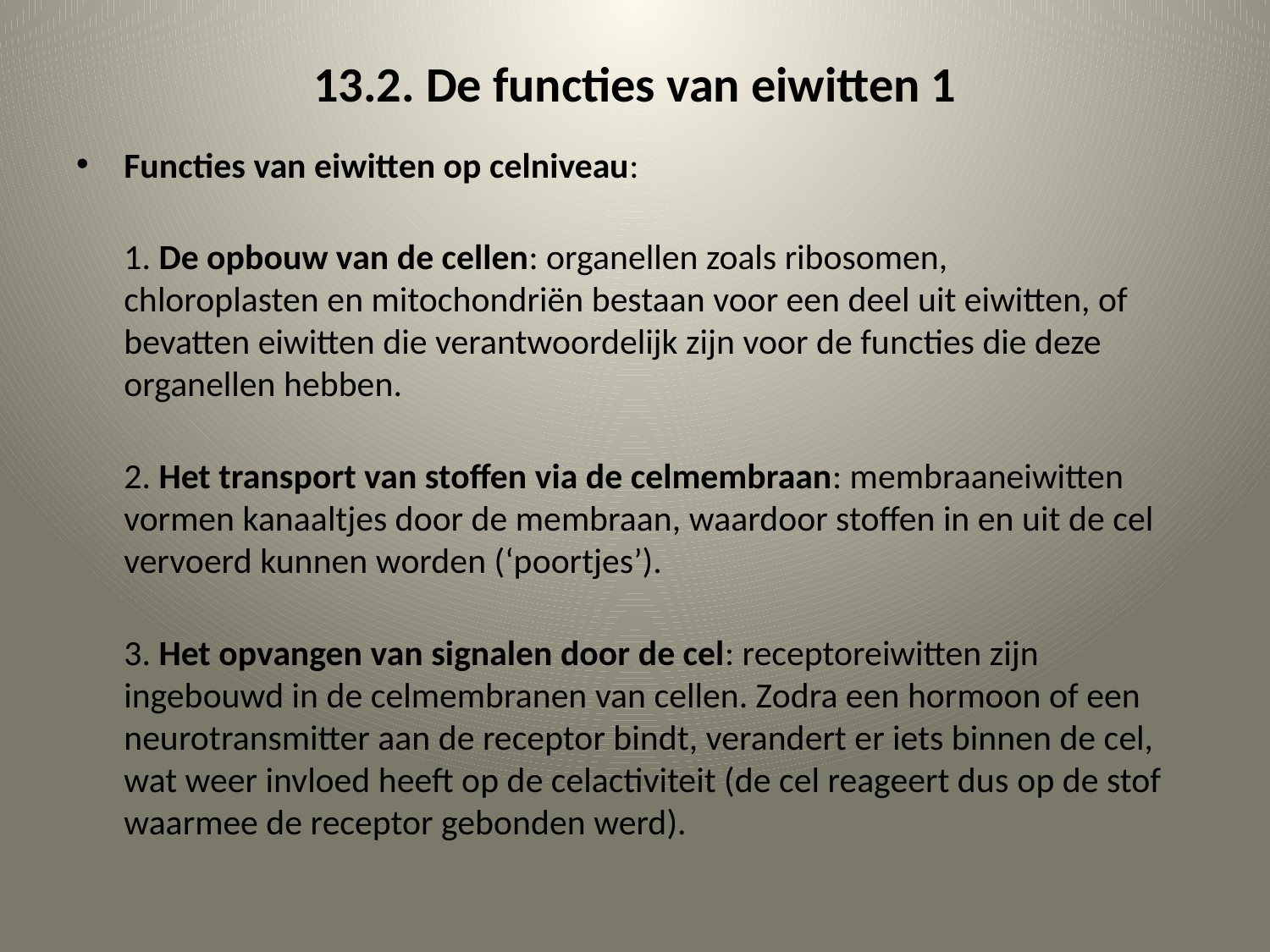

# 13.2. De functies van eiwitten 1
Functies van eiwitten op celniveau:
1. De opbouw van de cellen: organellen zoals ribosomen, chloroplasten en mitochondriën bestaan voor een deel uit eiwitten, of bevatten eiwitten die verantwoordelijk zijn voor de functies die deze organellen hebben.
2. Het transport van stoffen via de celmembraan: membraaneiwitten vormen kanaaltjes door de membraan, waardoor stoffen in en uit de cel vervoerd kunnen worden (‘poortjes’).
3. Het opvangen van signalen door de cel: receptoreiwitten zijn ingebouwd in de celmembranen van cellen. Zodra een hormoon of een neurotransmitter aan de receptor bindt, verandert er iets binnen de cel, wat weer invloed heeft op de celactiviteit (de cel reageert dus op de stof waarmee de receptor gebonden werd).